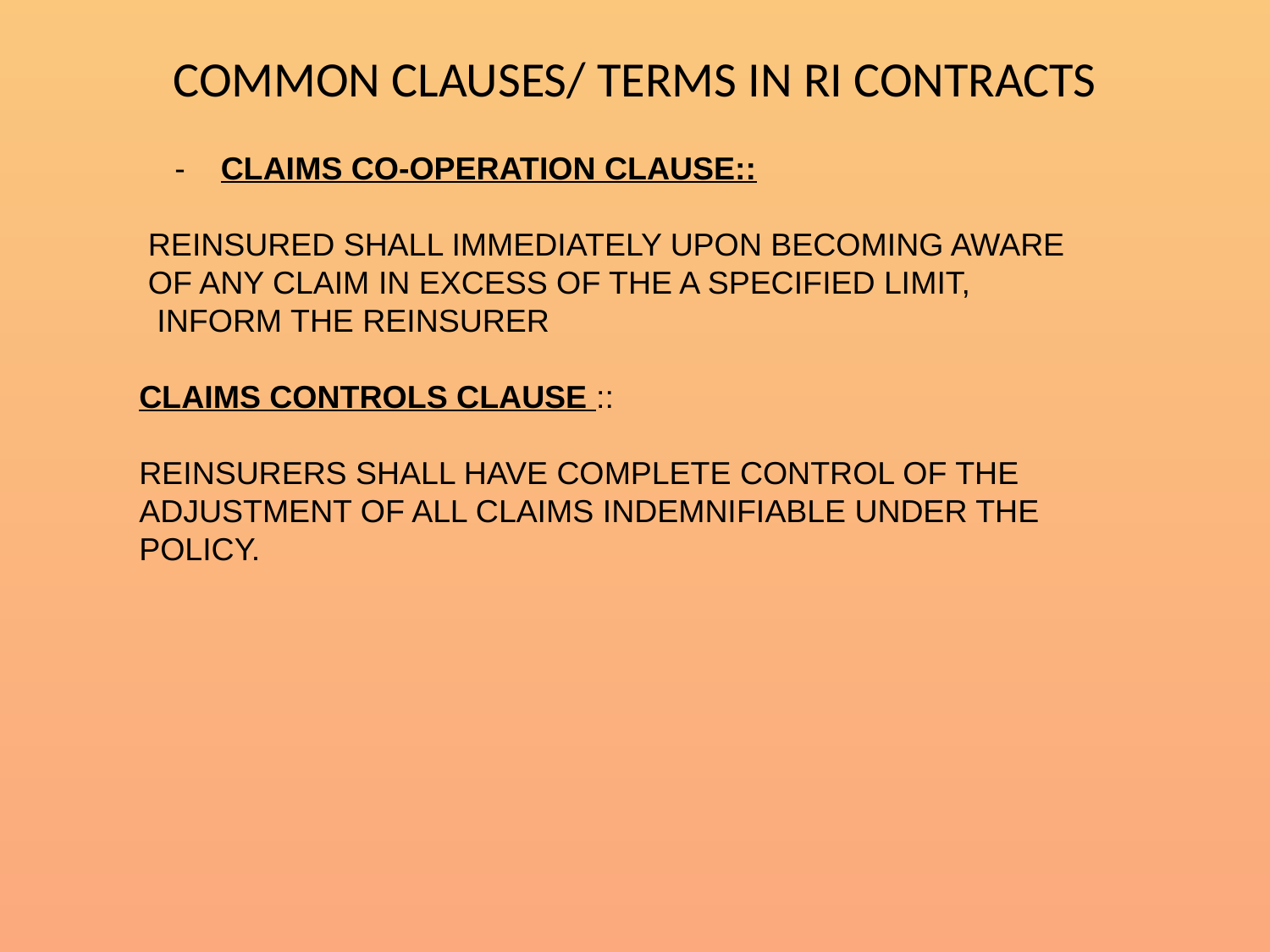

# COMMON CLAUSES/ TERMS IN RI CONTRACTS
    -    CLAIMS CO-OPERATION CLAUSE::

 REINSURED SHALL IMMEDIATELY UPON BECOMING AWARE
 OF ANY CLAIM IN EXCESS OF THE A SPECIFIED LIMIT,
  INFORM THE REINSURER

CLAIMS CONTROLS CLAUSE ::

REINSURERS SHALL HAVE COMPLETE CONTROL OF THE
ADJUSTMENT OF ALL CLAIMS INDEMNIFIABLE UNDER THE
POLICY.